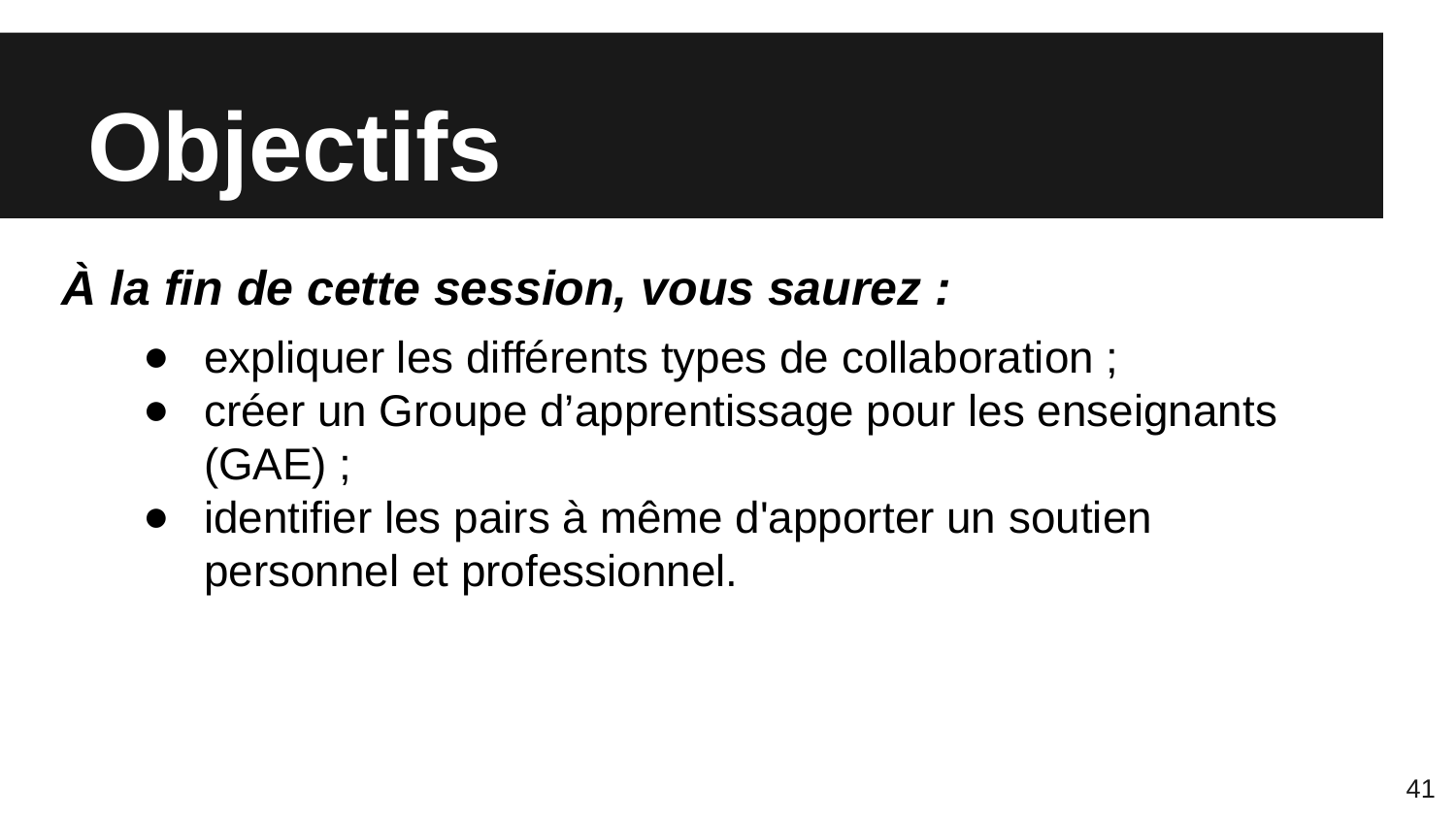

# Objectifs
À la fin de cette session, vous saurez :
expliquer les différents types de collaboration ;
créer un Groupe d’apprentissage pour les enseignants (GAE) ;
identifier les pairs à même d'apporter un soutien personnel et professionnel.
41